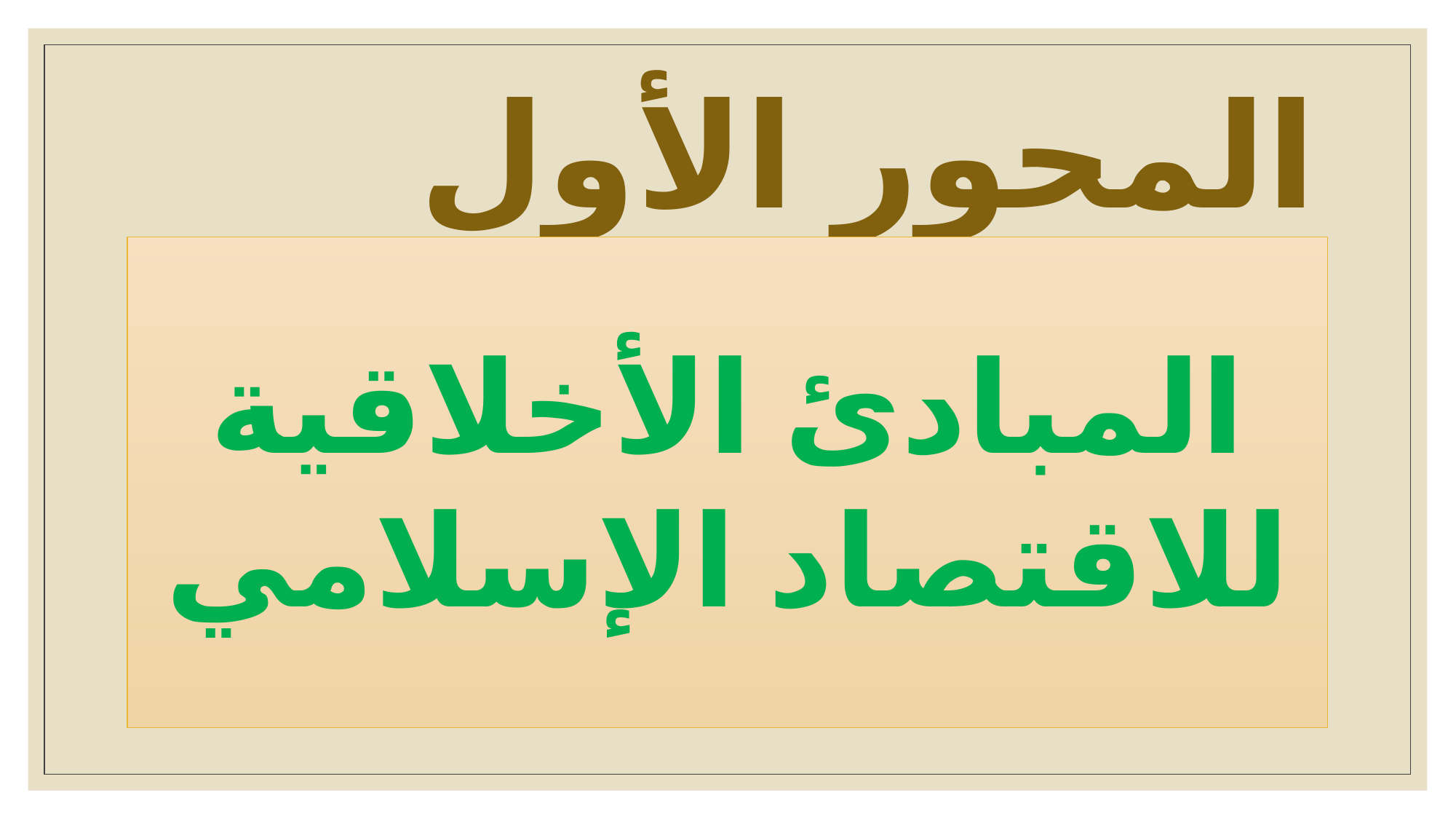

# المحور الأول

المبادئ الأخلاقية للاقتصاد الإسلامي